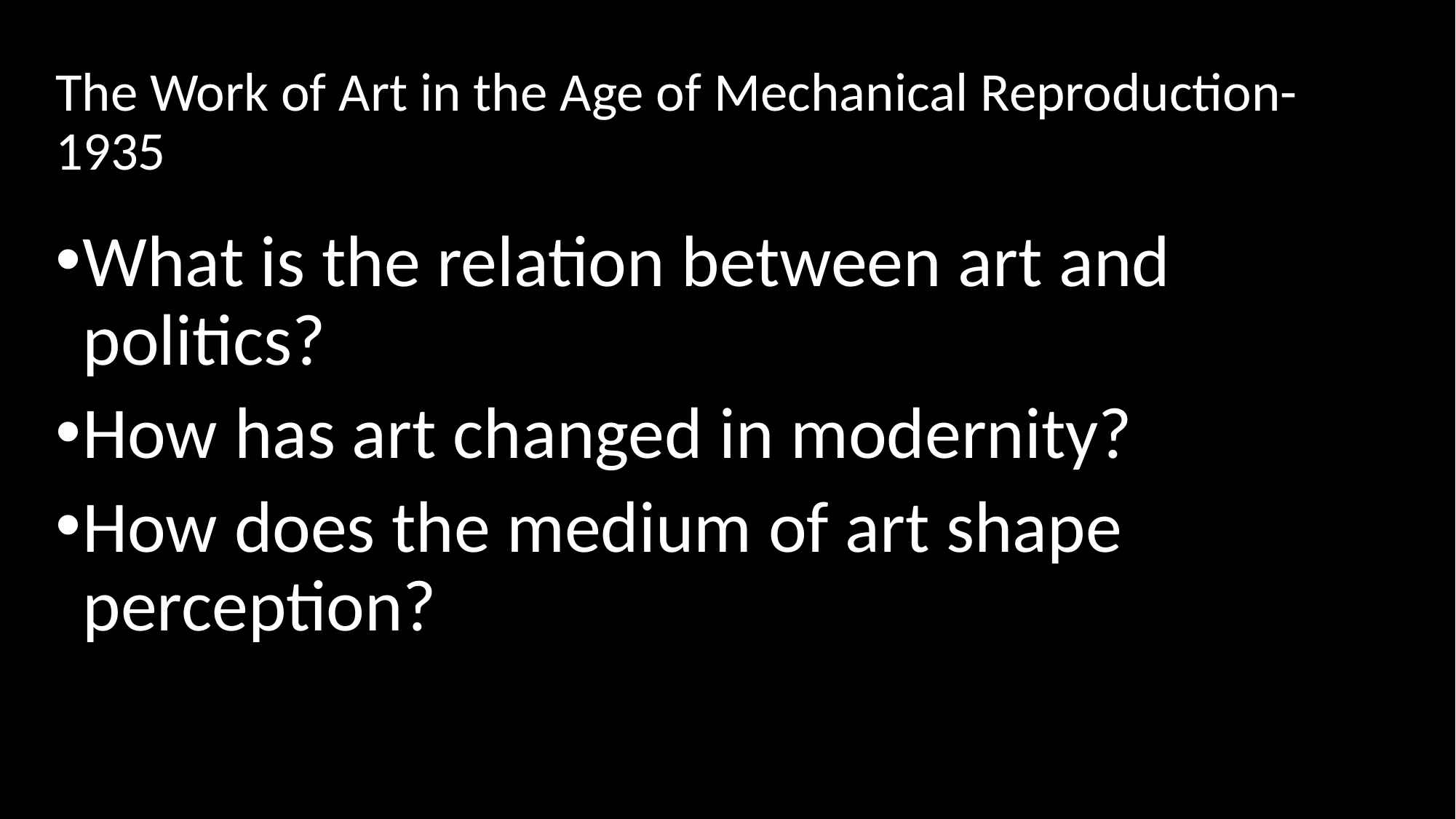

# The Work of Art in the Age of Mechanical Reproduction-1935
What is the relation between art and politics?
How has art changed in modernity?
How does the medium of art shape perception?